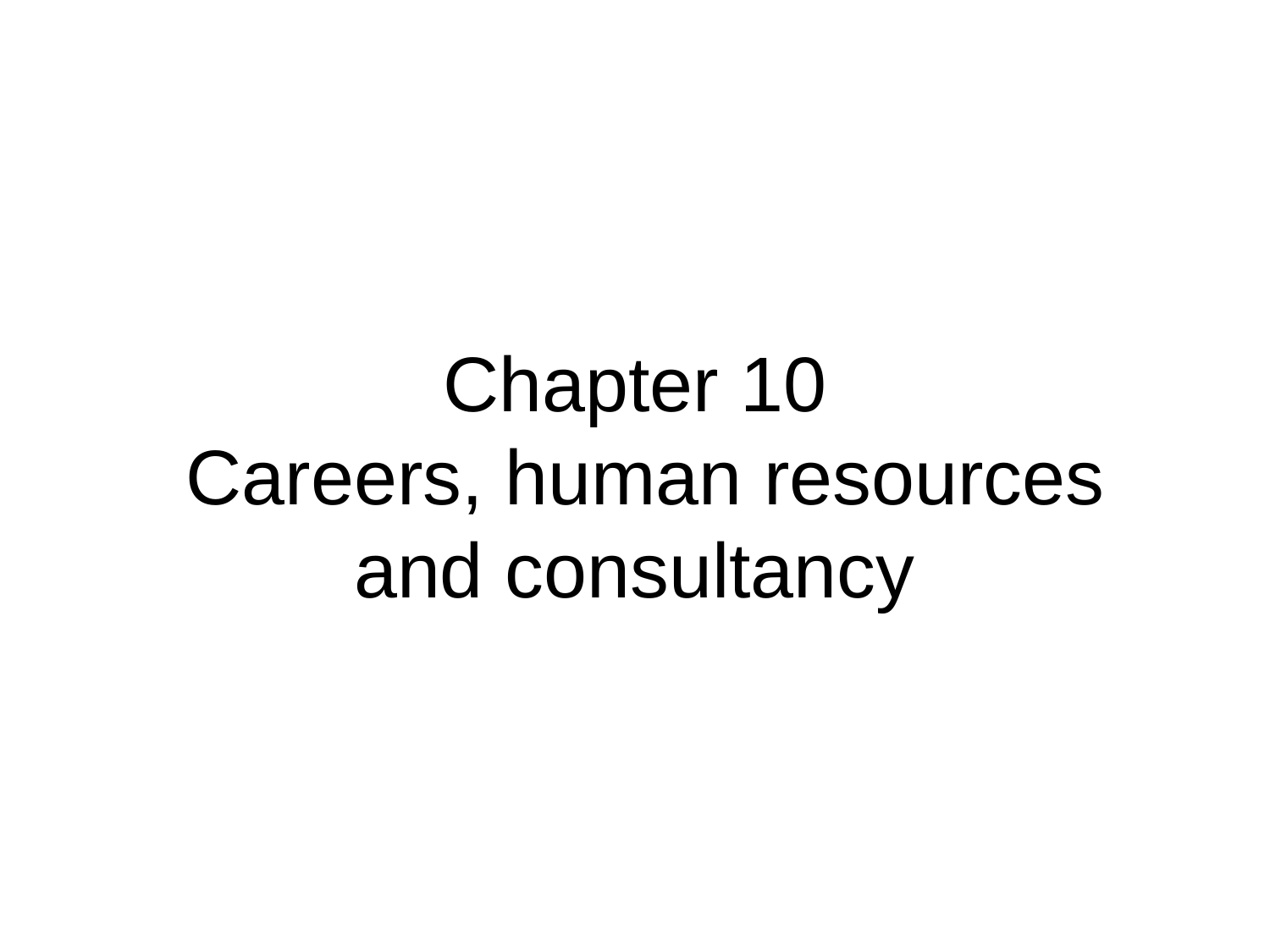

# Chapter 10  Careers, human resources and consultancy